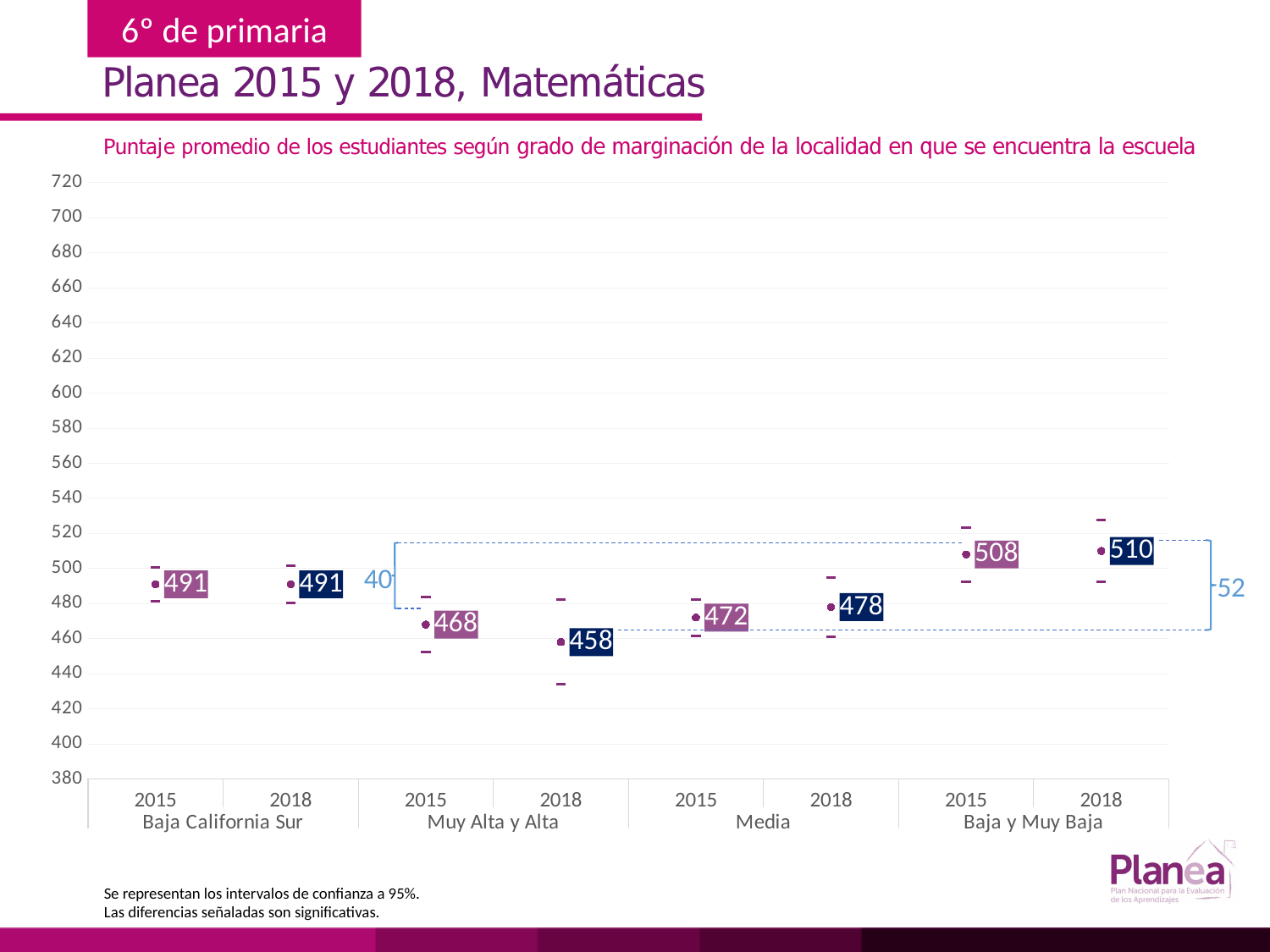

Planea 2015 y 2018, Matemáticas

Puntaje promedio de los estudiantes según grado de marginación de la localidad en que se encuentra la escuela

### Chart

| Category |  |  |  |
|---|---|---|---|
| 2015 | 481.448 | 500.552 | 491.0 |
| 2018 | 480.254 | 501.746 | 491.0 |
| 2015 | 452.279 | 483.721 | 468.0 |
| 2018 | 433.921 | 482.079 | 458.0 |
| 2015 | 461.652 | 482.348 | 472.0 |
| 2018 | 461.284 | 494.716 | 478.0 |
| 2015 | 492.478 | 523.522 | 508.0 |
| 2018 | 492.488 | 527.512 | 510.0 |
52

40
Se representan los intervalos de confianza a 95%.
Las diferencias señaladas son significativas.